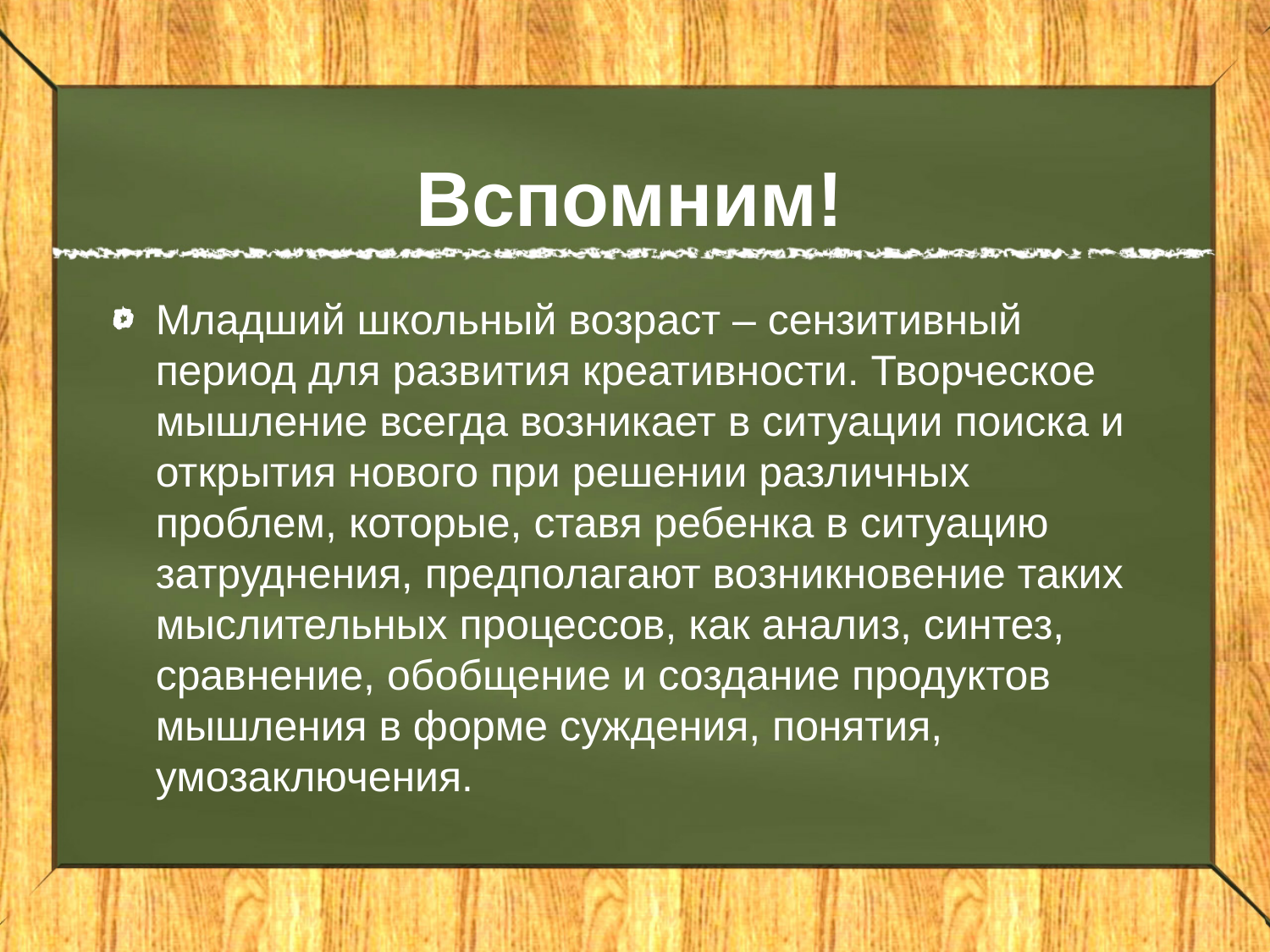

# Вспомним!
Младший школьный возраст – сензитивный период для развития креативности. Творческое мышление всегда возникает в ситуации поиска и открытия нового при решении различных проблем, которые, ставя ребенка в ситуацию затруднения, предполагают возникновение таких мыслительных процессов, как анализ, синтез, сравнение, обобщение и создание продуктов мышления в форме суждения, понятия, умозаключения.